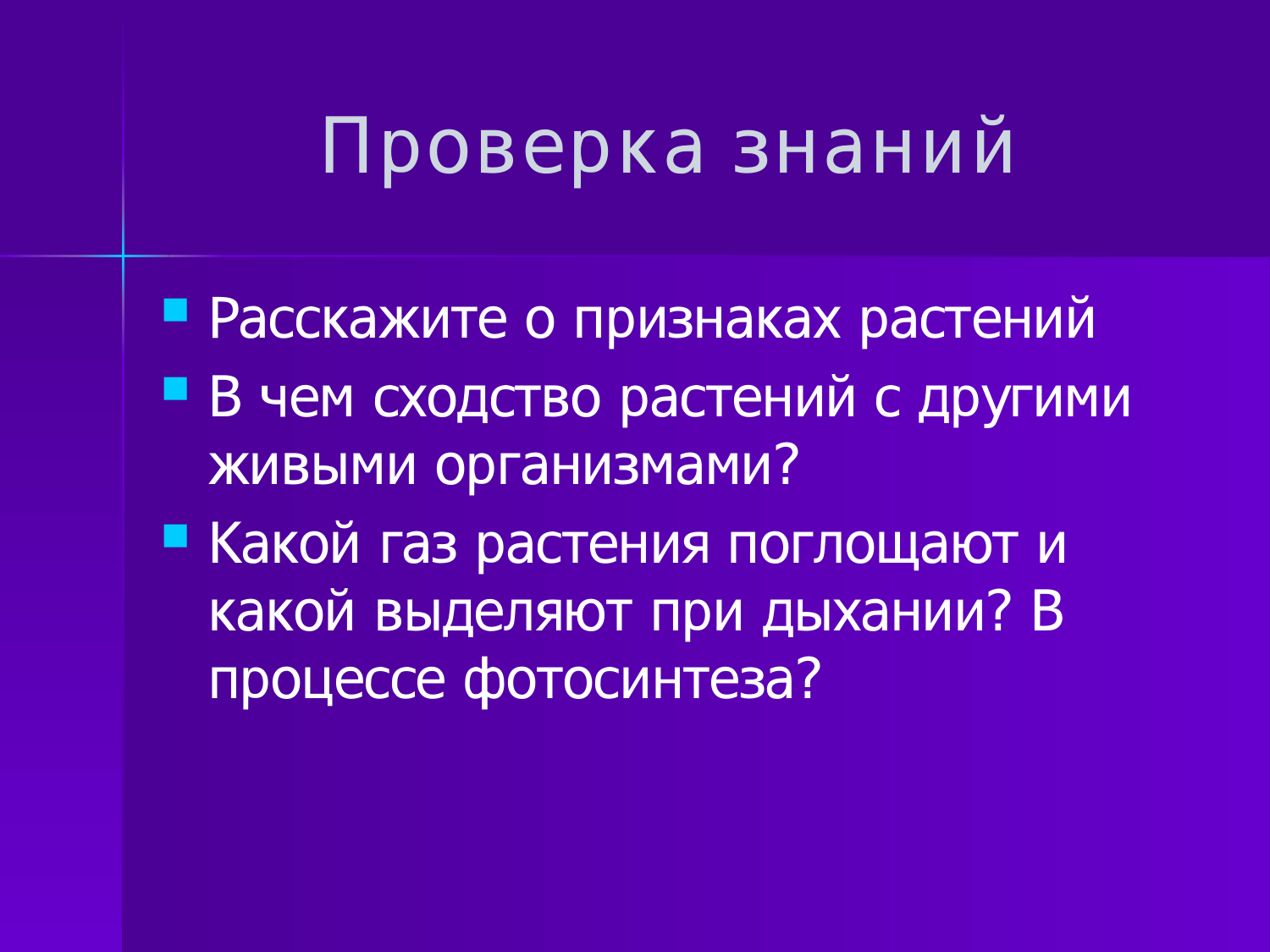

# Проверка знаний
Расскажите о признаках растений
В чем сходство растений с другими живыми организмами?
Какой газ растения поглощают и какой выделяют при дыхании? В процессе фотосинтеза?